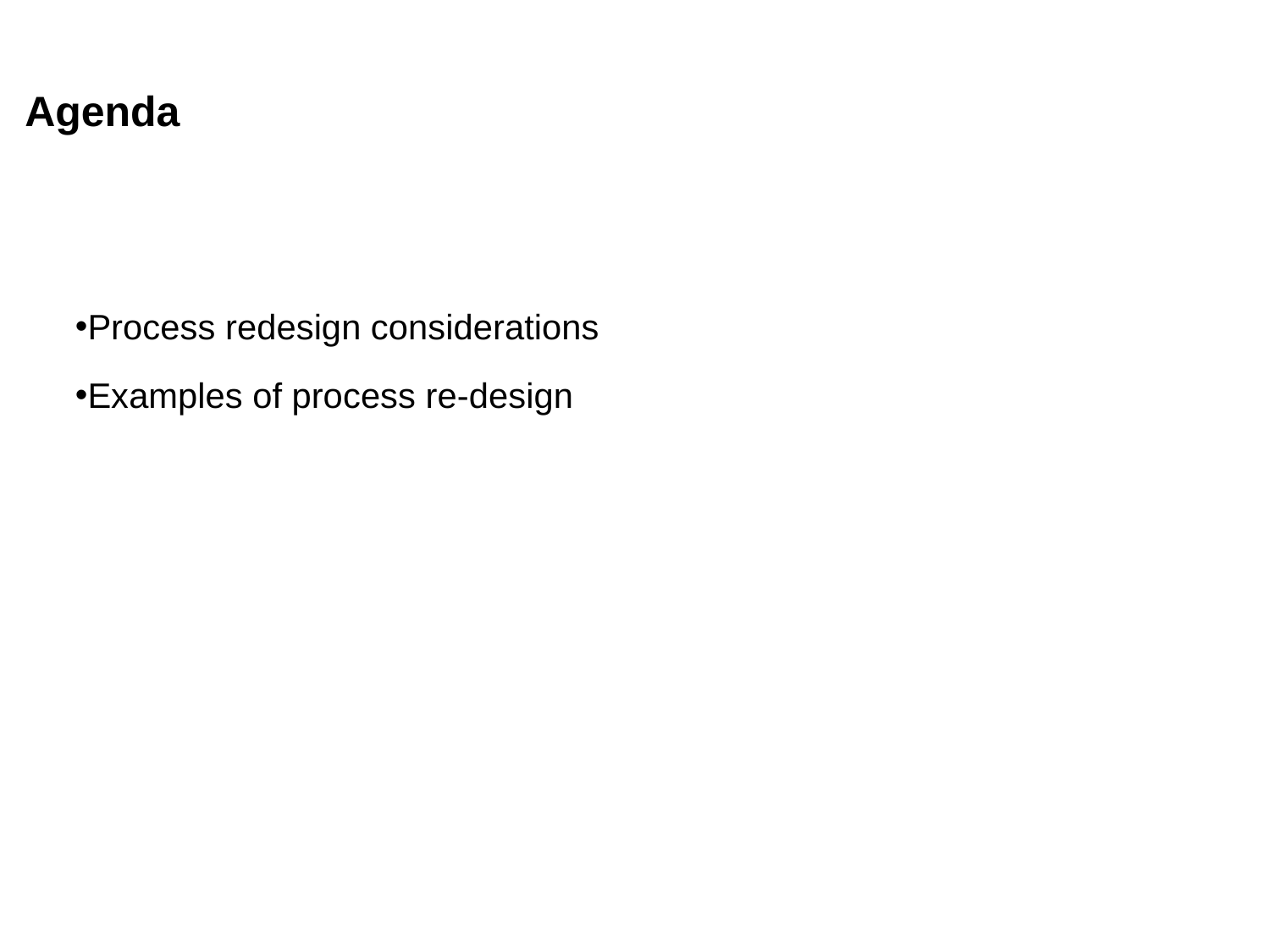

# Agenda
Process redesign considerations
Examples of process re-design